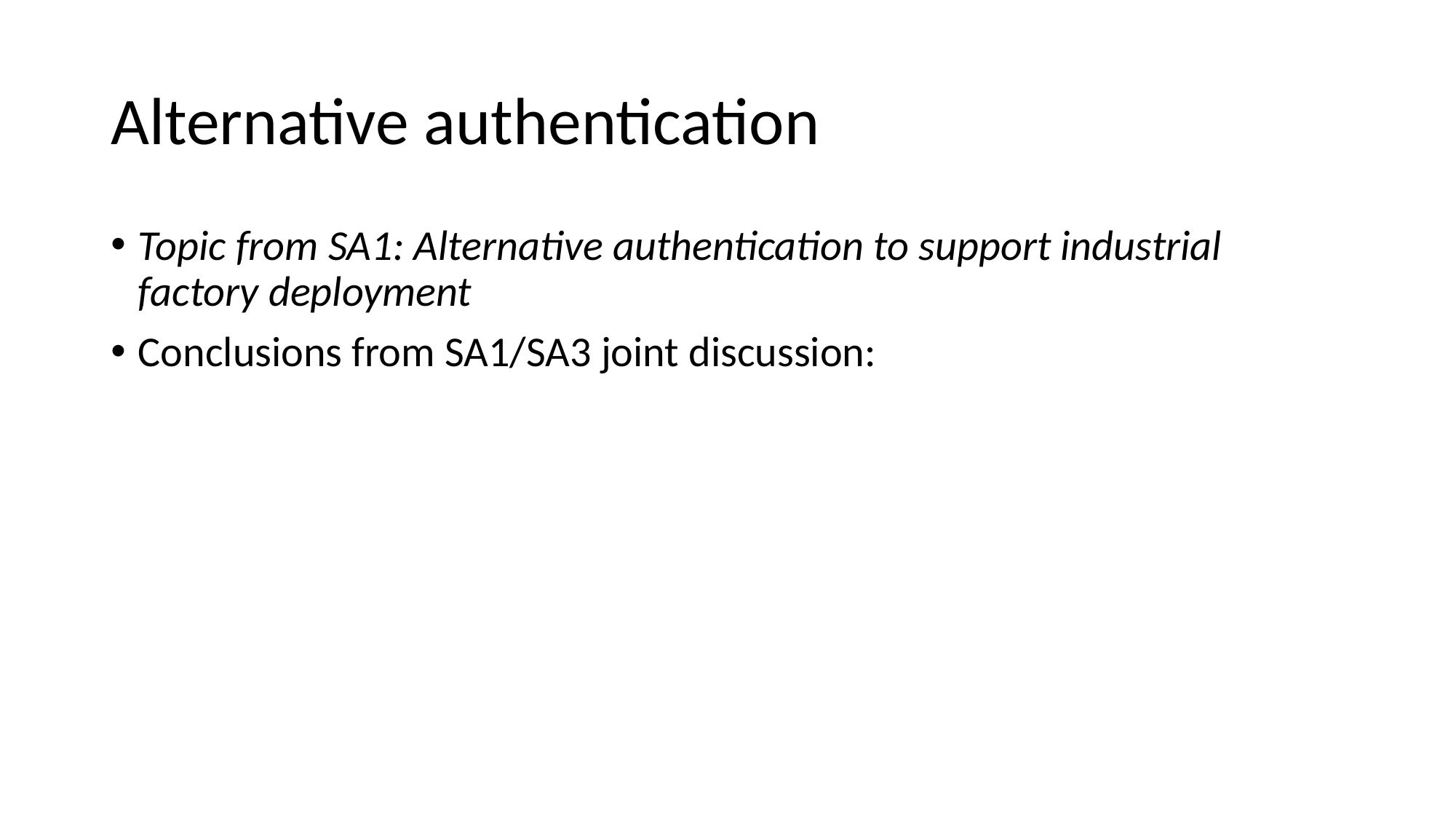

# Alternative authentication
Topic from SA1: Alternative authentication to support industrial factory deployment
Conclusions from SA1/SA3 joint discussion: